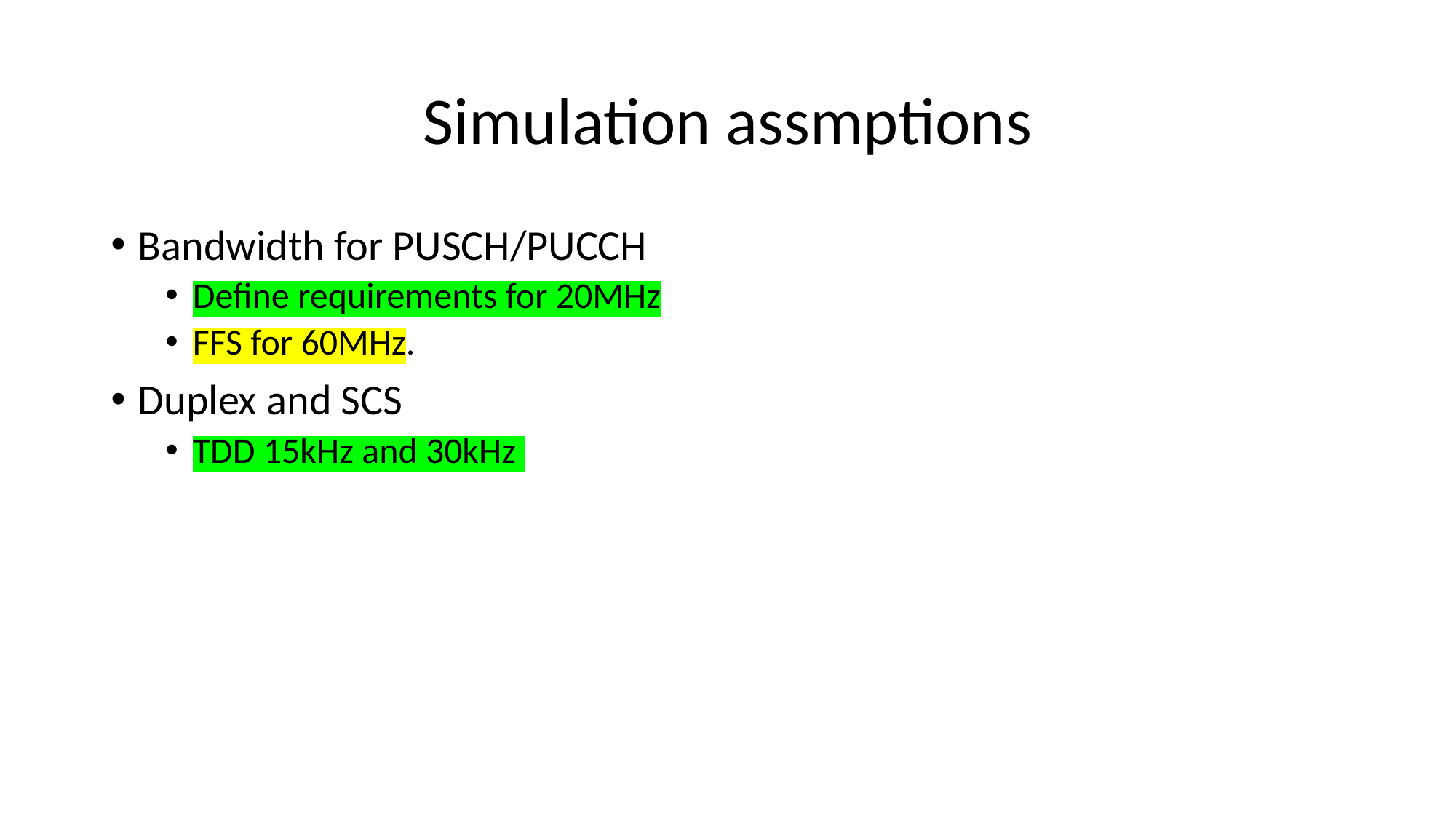

# Simulation assmptions
Bandwidth for PUSCH/PUCCH
Define requirements for 20MHz
FFS for 60MHz.
Duplex and SCS
TDD 15kHz and 30kHz